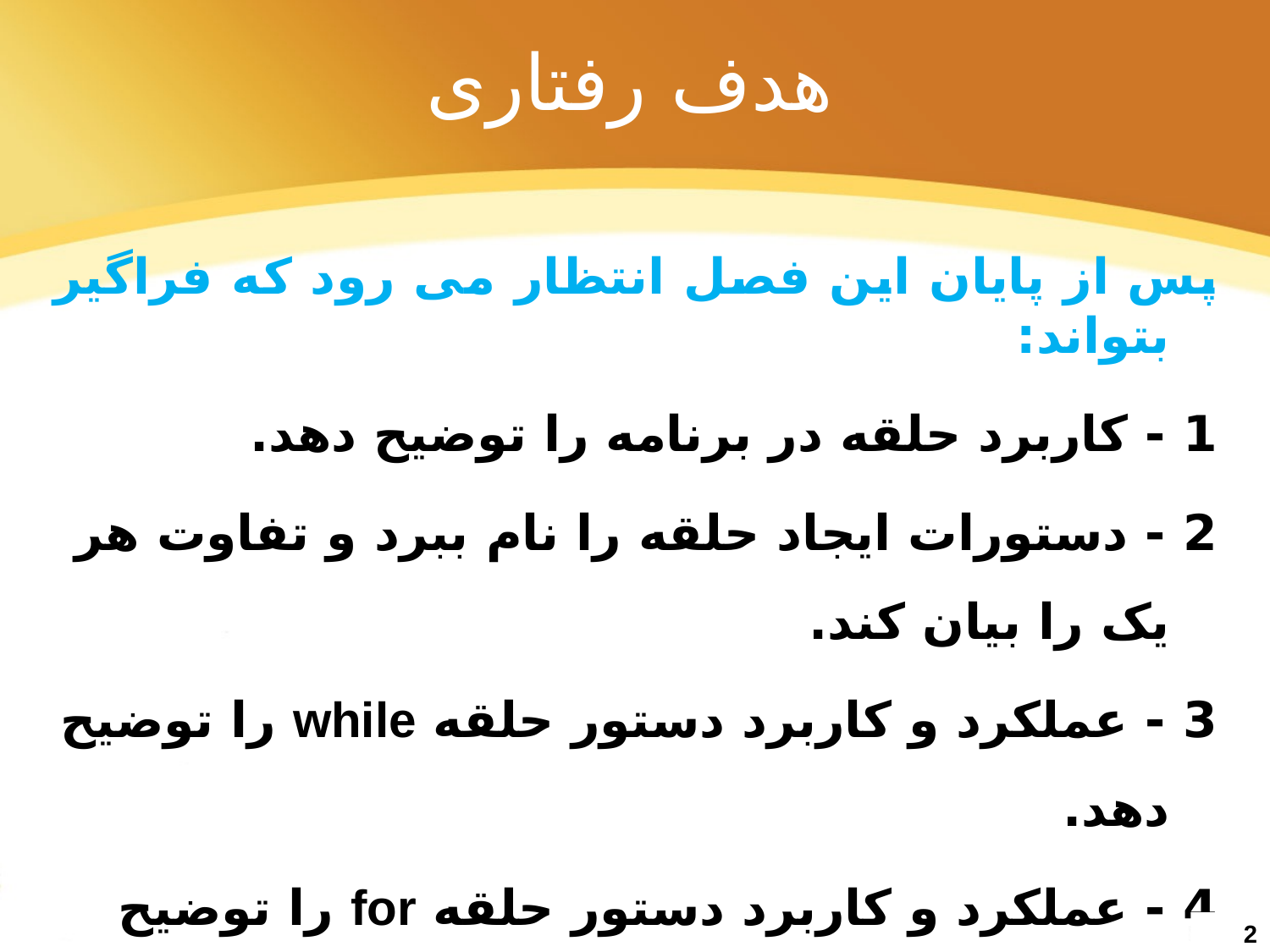

# هدف رفتاری
پس از پایان این فصل انتظار می رود که فراگیر بتواند:
1 - کاربرد حلقه در برنامه را توضیح دهد.
2 - دستورات ایجاد حلقه را نام ببرد و تفاوت هر یک را بیان کند.
3 - عملکرد و کاربرد دستور حلقه while را توضیح دهد.
4 - عملکرد و کاربرد دستور حلقه for را توضیح دهد.
5 - برنامه های کاربردی با حلقه تکرار بنویسد.
2